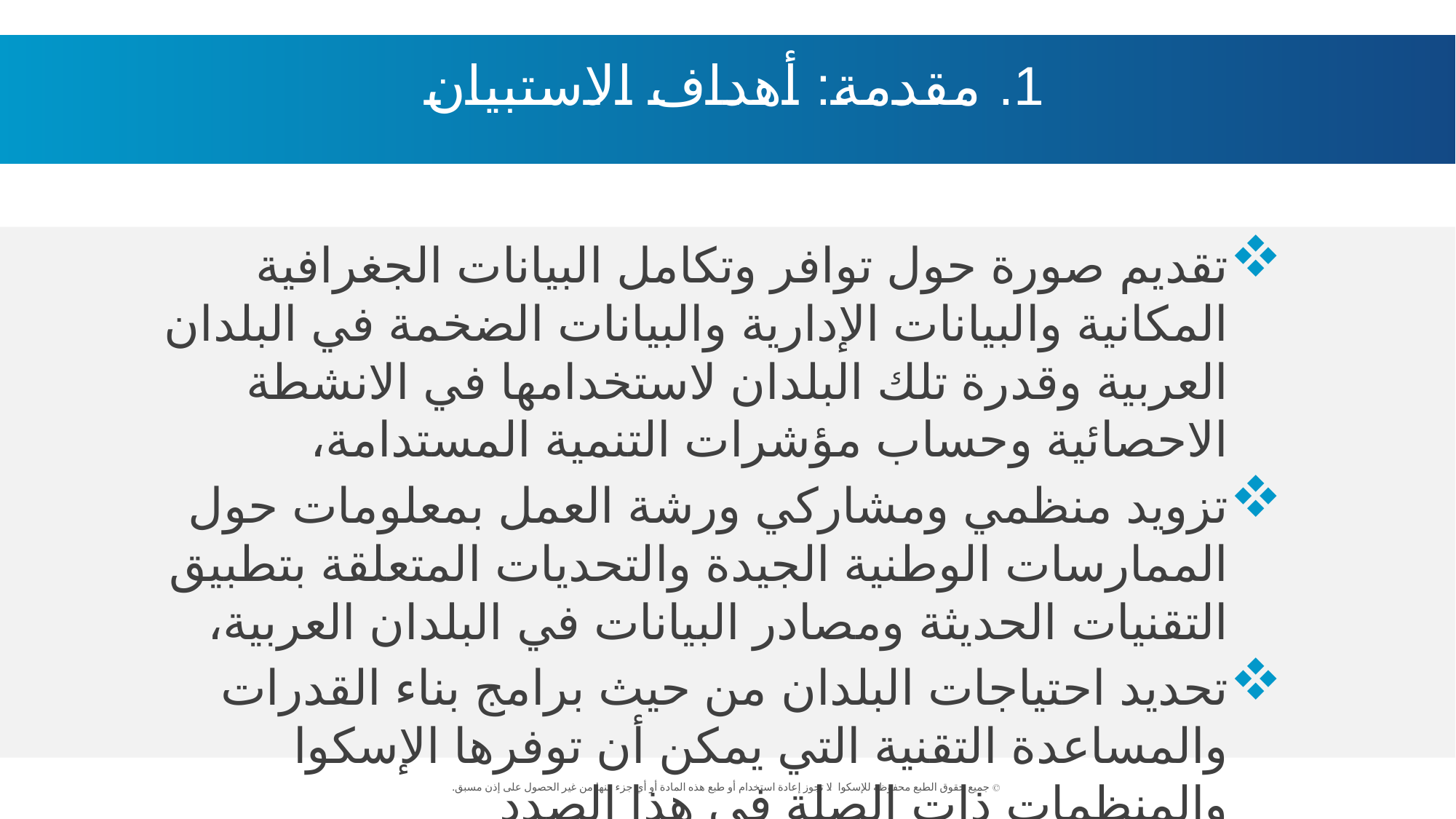

1. مقدمة: أهداف الاستبيان
تقديم ﺻﻮرة ﺣﻮل ﺗﻮاﻓﺮ وﺗﻜﺎﻣﻞ اﻟﺒﻴﺎﻧﺎت اﻟﺠﻐﺮاﻓﻴﺔ اﻟﻤﻜﺎﻧﻴﺔ واﻟﺒﻴﺎﻧﺎت الإدارﻳﺔ واﻟﺒﻴﺎﻧﺎت اﻟﻀﺨﻤﺔ في اﻟﺒﻠﺪان اﻟﻌﺮﺑﻴﺔ وﻗﺪرة تلك اﻟﺒﻠﺪان لاﺳﺘﺨﺪاﻣﻬﺎ ﻓﻲ اﻻﻧﺸﻄﺔ اﻻﺣﺼﺎﺋﻴﺔ وﺣﺴﺎب ﻣﺆﺷﺮات اﻟﺘﻨﻤﻴﺔ اﻟﻤﺴﺘﺪاﻣﺔ،
ﺗﺰوﻳﺪ ﻣﻨﻈﻤﻲ وﻣﺸﺎرﻛﻲ ورﺷﺔ اﻟﻌﻤﻞ ﺑﻤﻌﻠﻮﻣﺎت ﺣﻮل اﻟﻤﻤﺎرﺳﺎت اﻟﻮﻃﻨﻴﺔ اﻟﺠﻴﺪة واﻟﺘﺤﺪﻳﺎت اﻟﻤﺘﻌﻠﻘﺔ ﺑﺘﻄﺒﻴﻖ اﻟﺘﻘﻨﻴﺎت اﻟﺤﺪﻳﺜﺔ وﻣﺼﺎدر اﻟﺒﻴﺎﻧﺎت ﻓﻲ اﻟﺒﻠﺪان العربية،
ﺗﺤﺪﻳﺪ اﺣﺘﻴﺎﺟﺎت اﻟﺒﻠﺪان ﻣﻦ ﺣﻴﺚ ﺑﺮاﻣﺞ ﺑﻨﺎء اﻟﻘﺪرات واﻟﻤﺴﺎﻋﺪة اﻟﺘﻘﻨﻴﺔ اﻟﺘﻲ ﻳﻤﻜﻦ أن ﺗﻮﻓﺮﻫﺎ الإﺳﻜﻮا والمنظمات ذات الصلة ﻓﻲ ﻫﺬا اﻟﺼﺪد